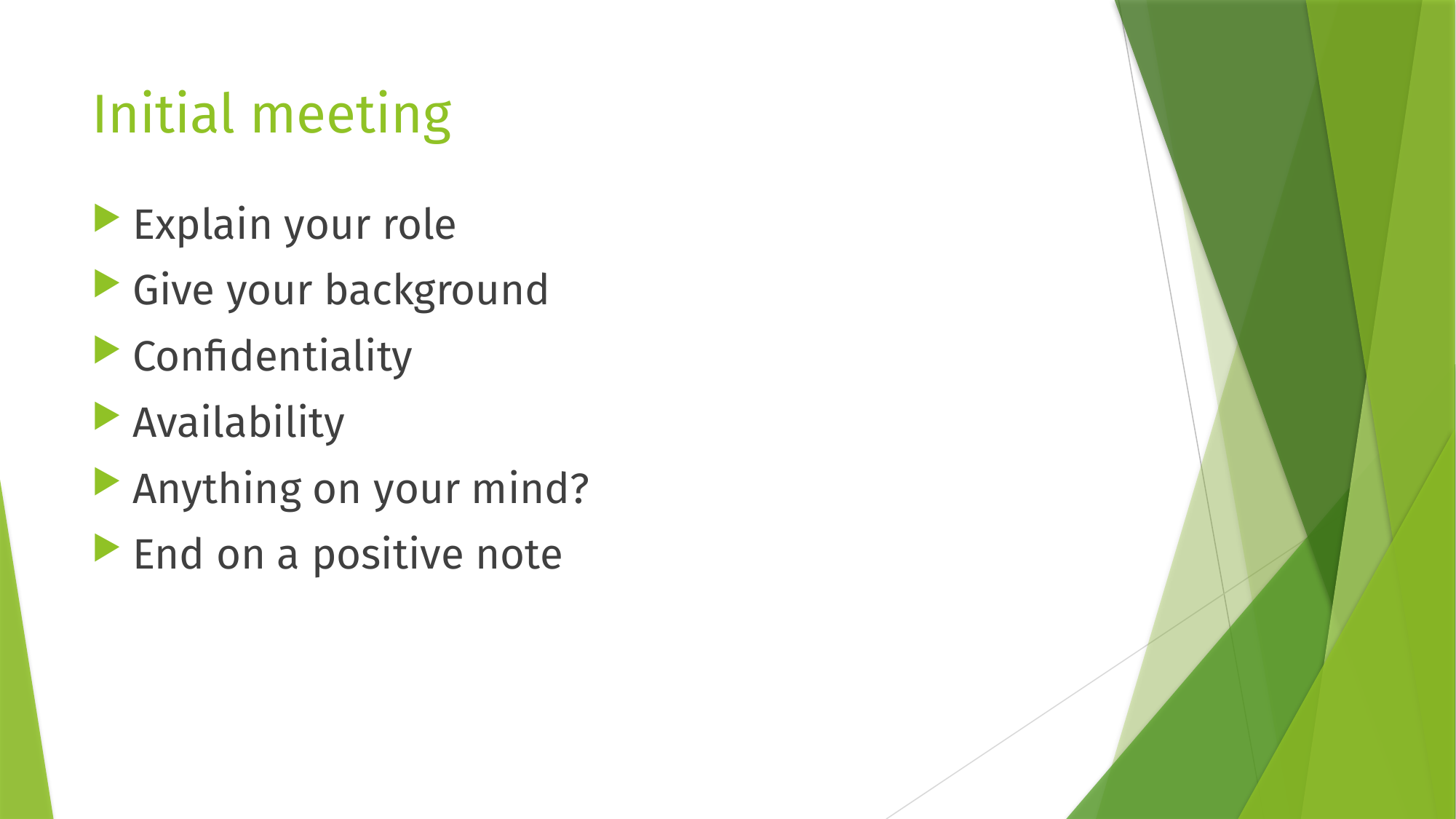

# Initial meeting
Explain your role
Give your background
Confidentiality
Availability
Anything on your mind?
End on a positive note